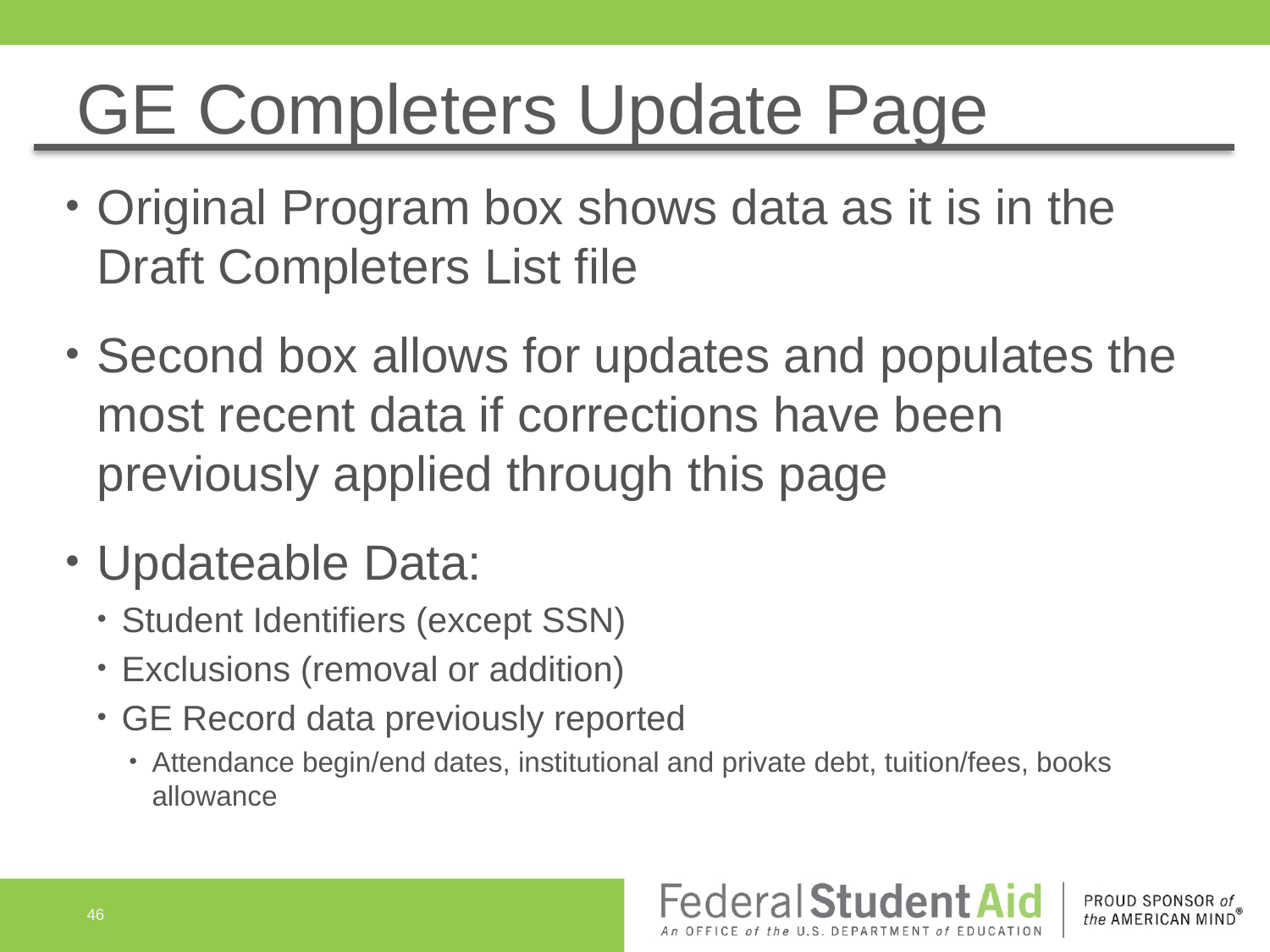

# GE Completers Update Page
Original Program box shows data as it is in the Draft Completers List file

Second box allows for updates and populates the most recent data if corrections have been previously applied through this page

Updateable Data:
Student Identifiers (except SSN)
Exclusions (removal or addition)
GE Record data previously reported
Attendance begin/end dates, institutional and private debt, tuition/fees, books allowance

46